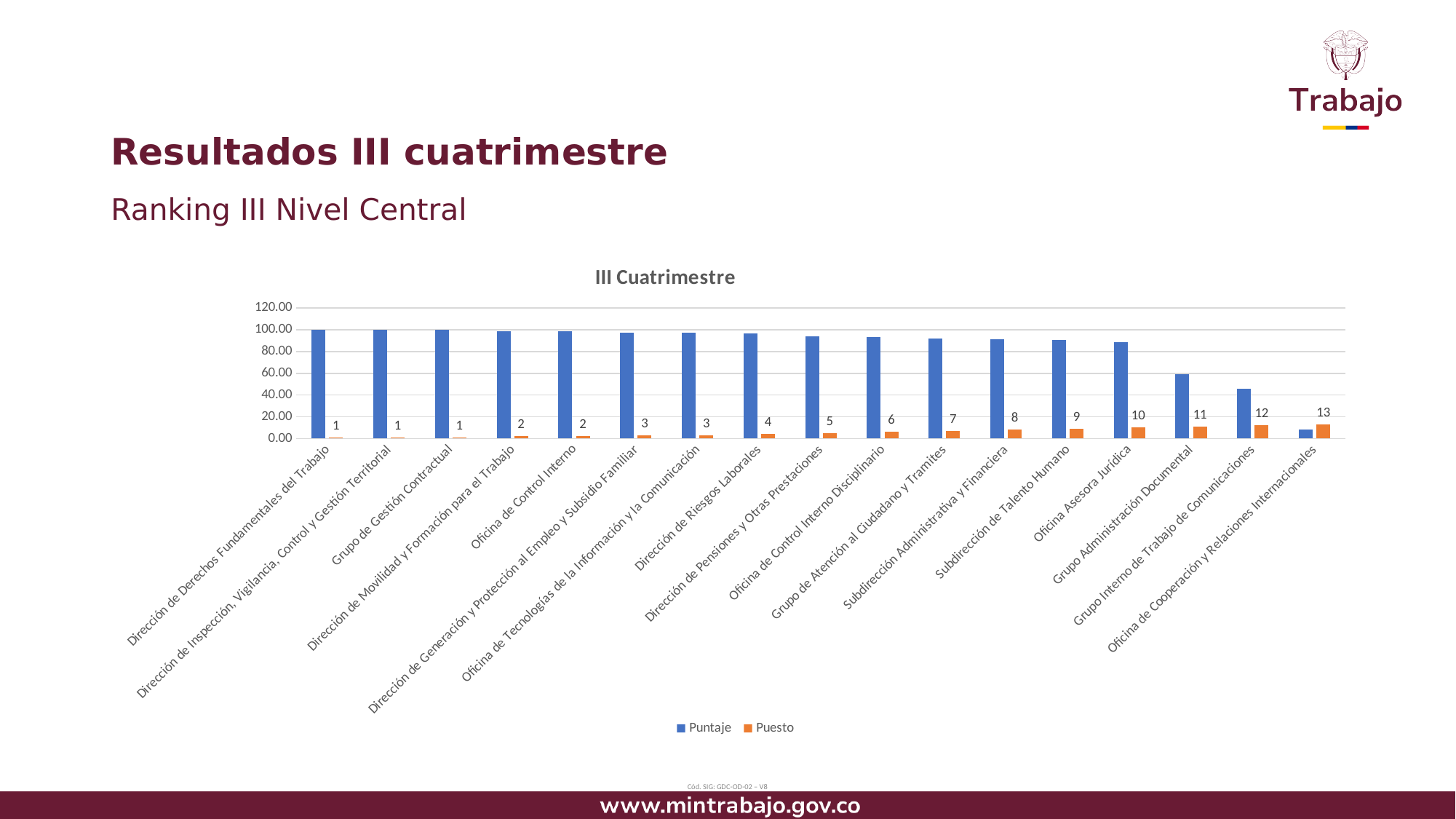

# Resultados III cuatrimestre
Ranking III Nivel Central

### Chart: III Cuatrimestre

| Category | Puntaje  | Puesto |
|---|---|---|
| Dirección de Derechos Fundamentales del Trabajo | 100.0 | 1.0 |
| Dirección de Inspección, Vigilancia, Control y Gestión Territorial | 100.0 | 1.0 |
| Grupo de Gestión Contractual | 100.0 | 1.0 |
| Dirección de Movilidad y Formación para el Trabajo | 98.8125 | 2.0 |
| Oficina de Control Interno | 98.8125 | 2.0 |
| Dirección de Generación y Protección al Empleo y Subsidio Familiar | 97.625 | 3.0 |
| Oficina de Tecnologías de la Información y la Comunicación | 97.625 | 3.0 |
| Dirección de Riesgos Laborales | 96.4375 | 4.0 |
| Dirección de Pensiones y Otras Prestaciones | 94.0625 | 5.0 |
| Oficina de Control Interno Disciplinario | 93.45833333333334 | 6.0 |
| Grupo de Atención al Ciudadano y Tramites | 91.6875 | 7.0 |
| Subdirección Administrativa y Financiera | 91.08333333333334 | 8.0 |
| Subdirección de Talento Humano | 90.5 | 9.0 |
| Oficina Asesora Jurídica | 88.70833333333334 | 10.0 |
| Grupo Administración Documental | 58.9375 | 11.0 |
| Grupo Interno de Trabajo de Comunicaciones | 45.833333333333336 | 12.0 |
| Oficina de Cooperación y Relaciones Internacionales | 8.333333333333334 | 13.0 |
Cód. SIG: GDC-OD-02 – V8